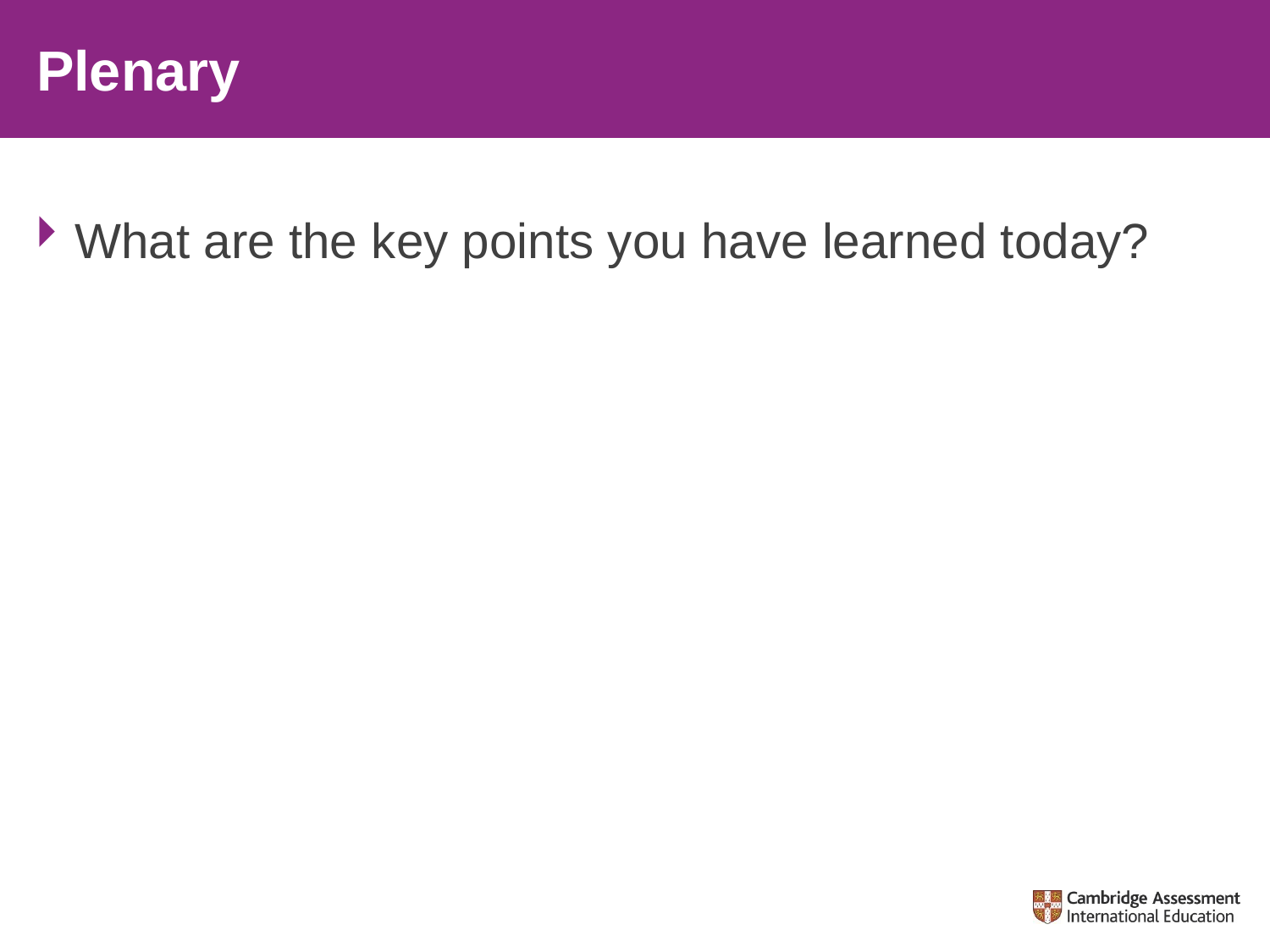

# Plenary
What are the key points you have learned today?